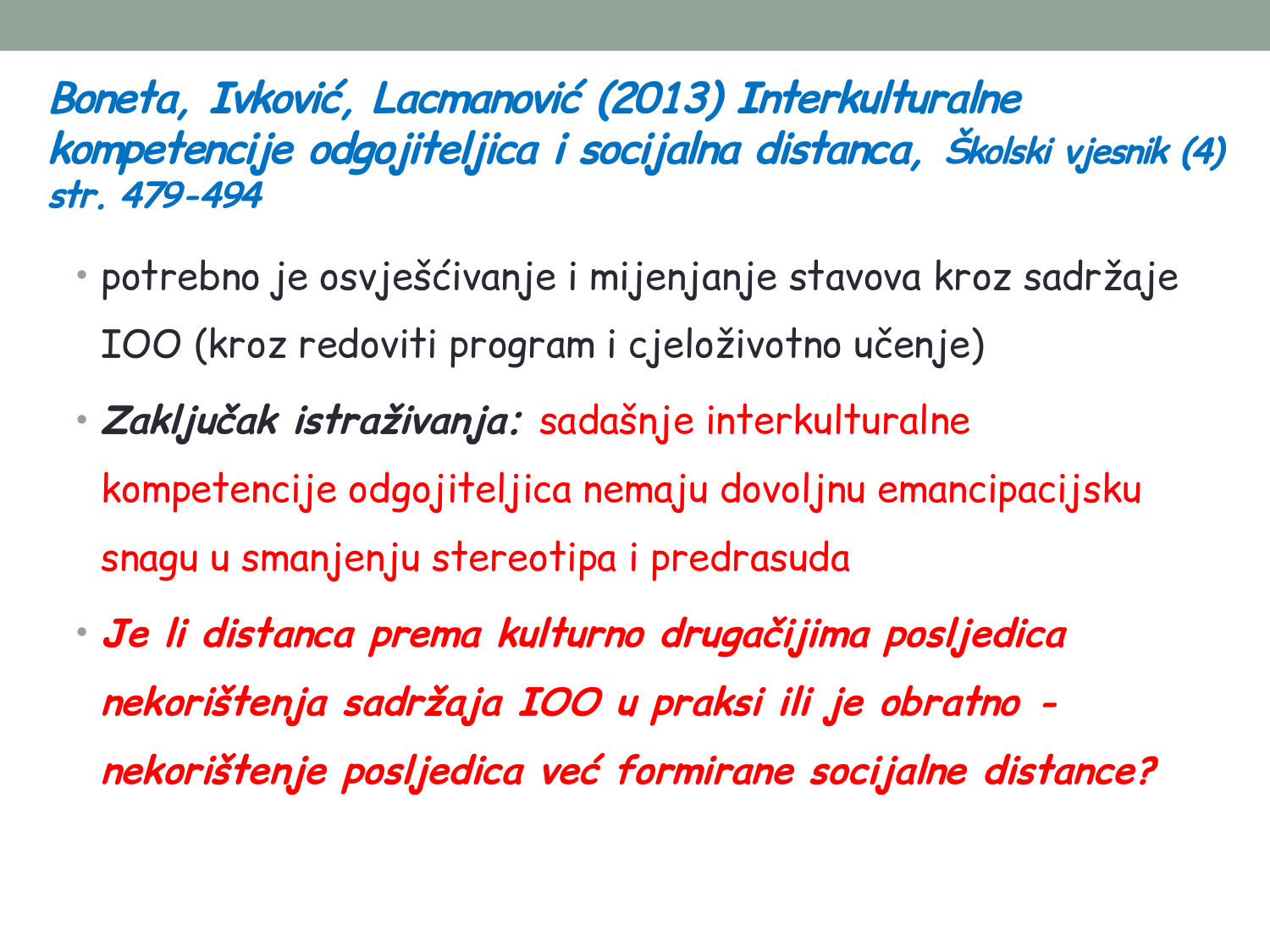

# Boneta, Ivković, Lacmanović (2013) Interkulturalne kompetencije odgojiteljica i socijalna distanca, Školski vjesnik (4) str. 479-494
potrebno je osvješćivanje i mijenjanje stavova kroz sadržaje IOO (kroz redoviti program i cjeloživotno učenje)
Zaključak istraživanja: sadašnje interkulturalne kompetencije odgojiteljica nemaju dovoljnu emancipacijsku snagu u smanjenju stereotipa i predrasuda
Je li distanca prema kulturno drugačijima posljedica nekorištenja sadržaja IOO u praksi ili je obratno -  nekorištenje posljedica već formirane socijalne distance?